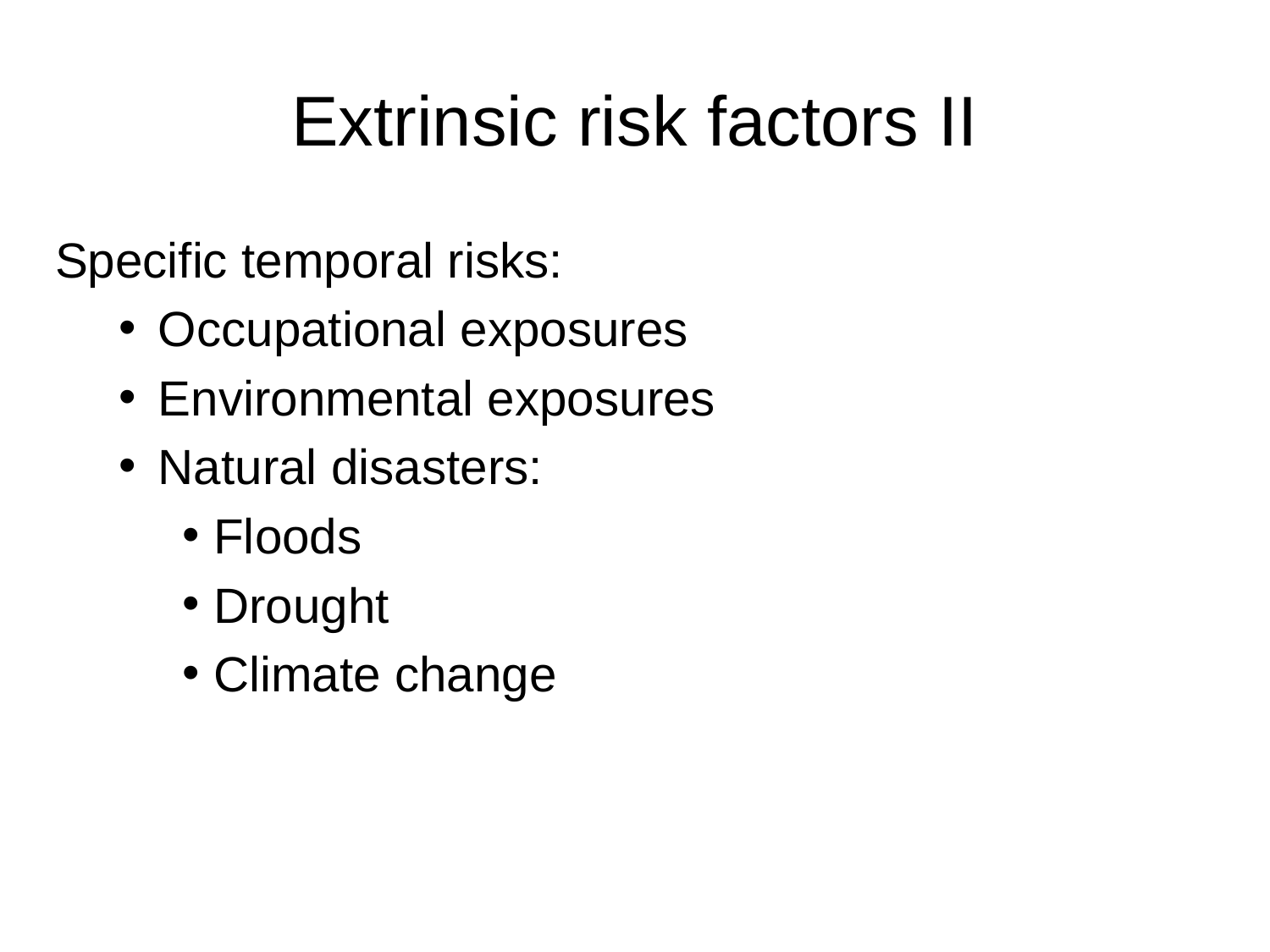

# Extrinsic risk factors II
Specific temporal risks:
Occupational exposures
Environmental exposures
Natural disasters:
Floods
Drought
Climate change